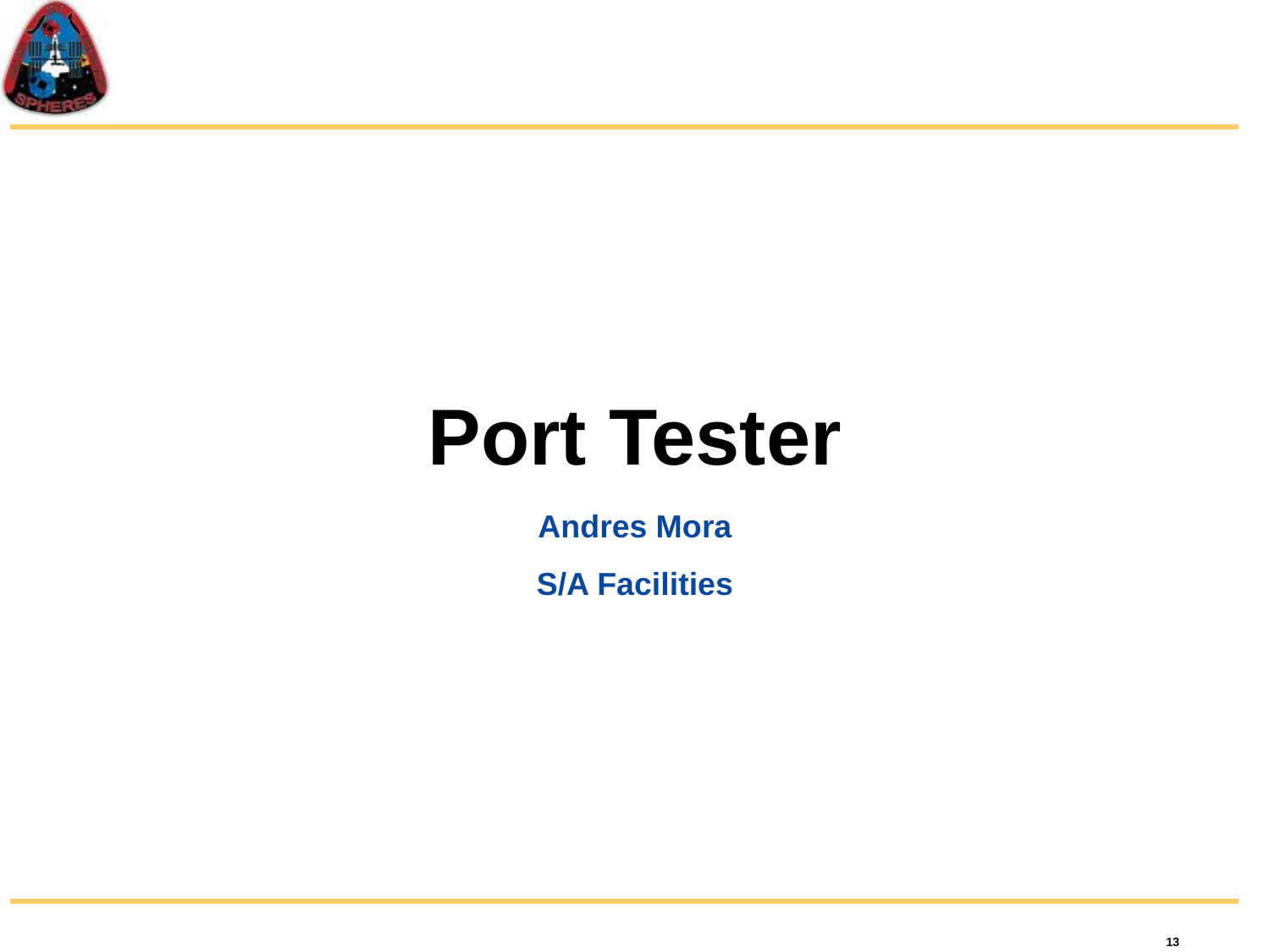

# Port Tester
Andres Mora
S/A Facilities